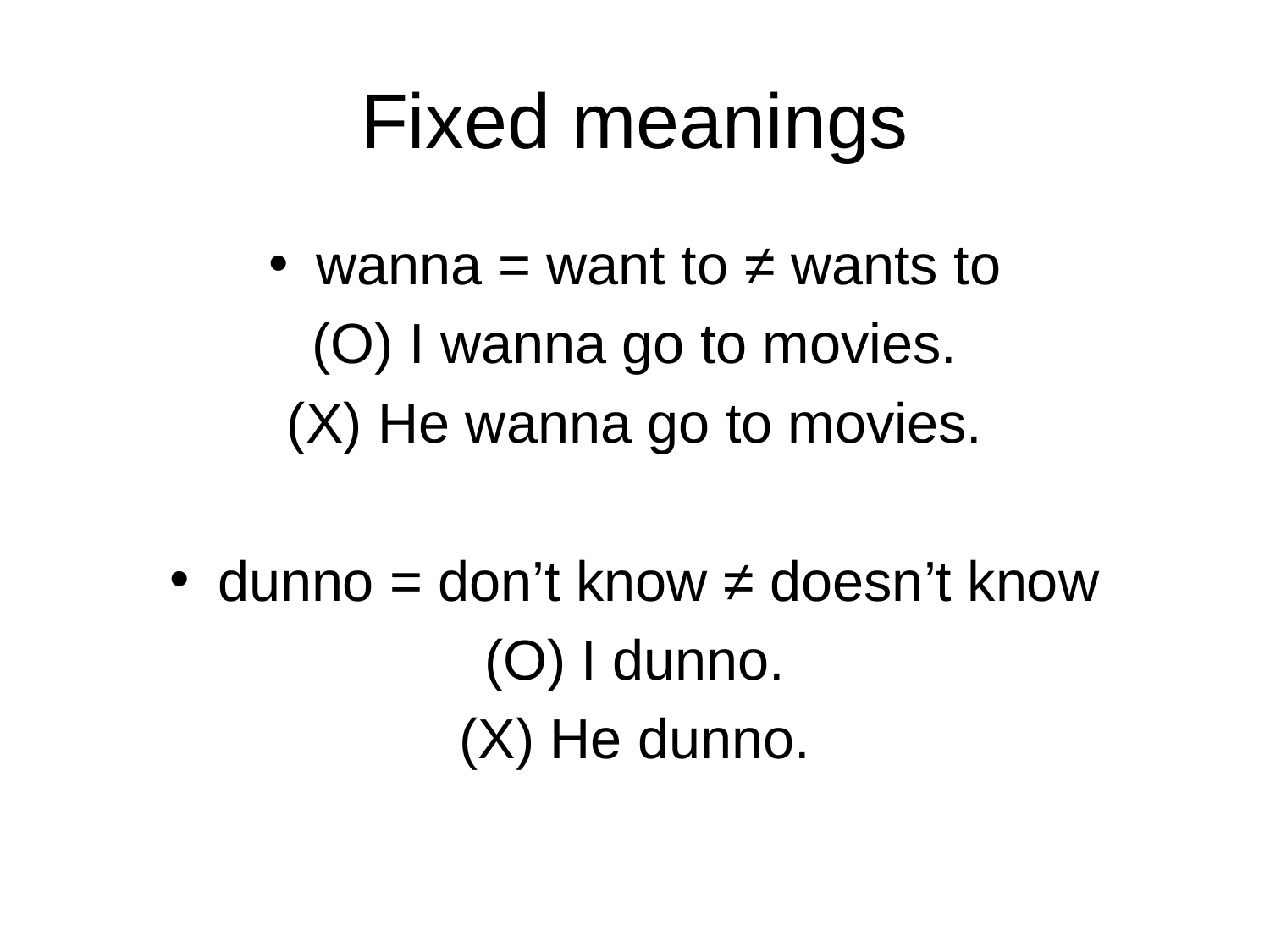

# Fixed meanings
wanna = want to ≠ wants to
(O) I wanna go to movies.
(X) He wanna go to movies.

dunno = don’t know ≠ doesn’t know
(O) I dunno.
(X) He dunno.